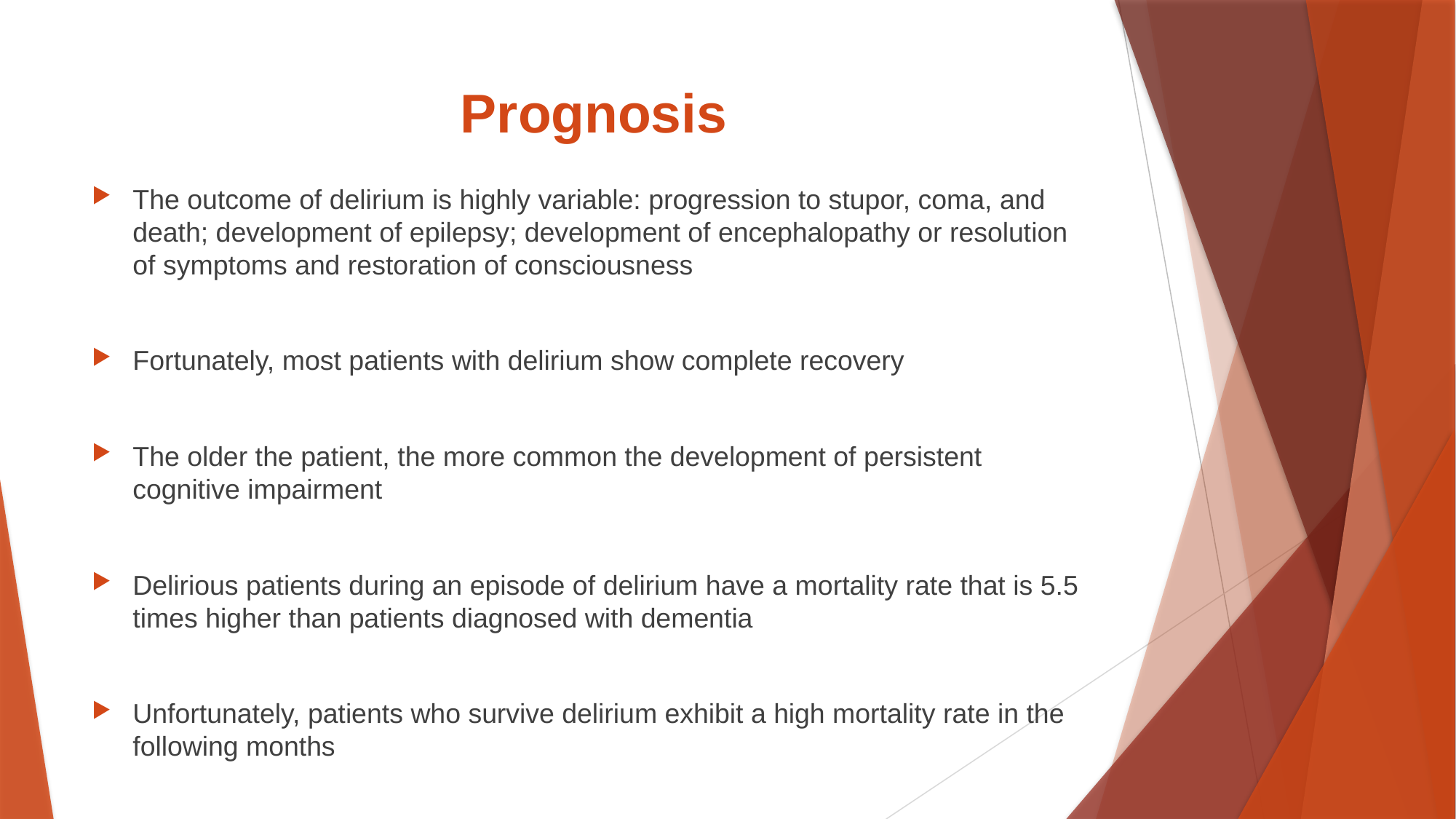

# Prognosis
The outcome of delirium is highly variable: progression to stupor, coma, and death; development of epilepsy; development of encephalopathy or resolution of symptoms and restoration of consciousness

Fortunately, most patients with delirium show complete recovery

The older the patient, the more common the development of persistent cognitive impairment

Delirious patients during an episode of delirium have a mortality rate that is 5.5 times higher than patients diagnosed with dementia

Unfortunately, patients who survive delirium exhibit a high mortality rate in the following months